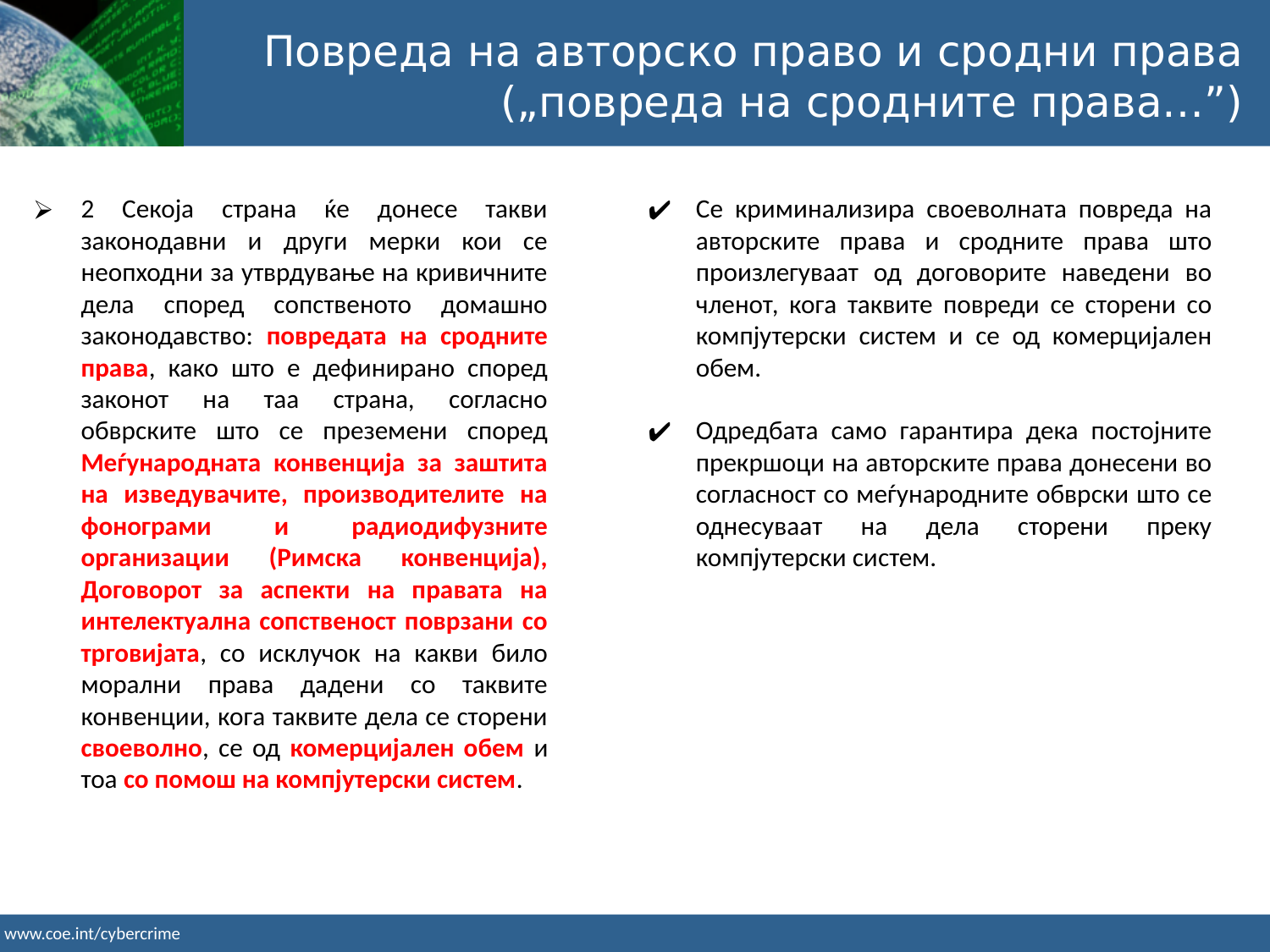

Повреда на авторско право и сродни права
(„повреда на сродните права…”)
2 Секоја страна ќе донесе такви законодавни и други мерки кои се неопходни за утврдување на кривичните дела според сопственото домашно законодавство: повредата на сродните права, како што е дефинирано според законот на таа страна, согласно обврските што се преземени според Меѓународната конвенција за заштита на изведувачите, производителите на фонограми и радиодифузните организации (Римска конвенција), Договорот за аспекти на правата на интелектуална сопственост поврзани со трговијата, со исклучок на какви било морални права дадени со таквите конвенции, кога таквите дела се сторени своеволно, се од комерцијален обем и тоа со помош на компјутерски систем.
Се криминализира своеволната повреда на авторските права и сродните права што произлегуваат од договорите наведени во членот, кога таквите повреди се сторени со компјутерски систем и се од комерцијален обем.

Одредбата само гарантира дека постојните прекршоци на авторските права донесени во согласност со меѓународните обврски што се однесуваат на дела сторени преку компјутерски систем.